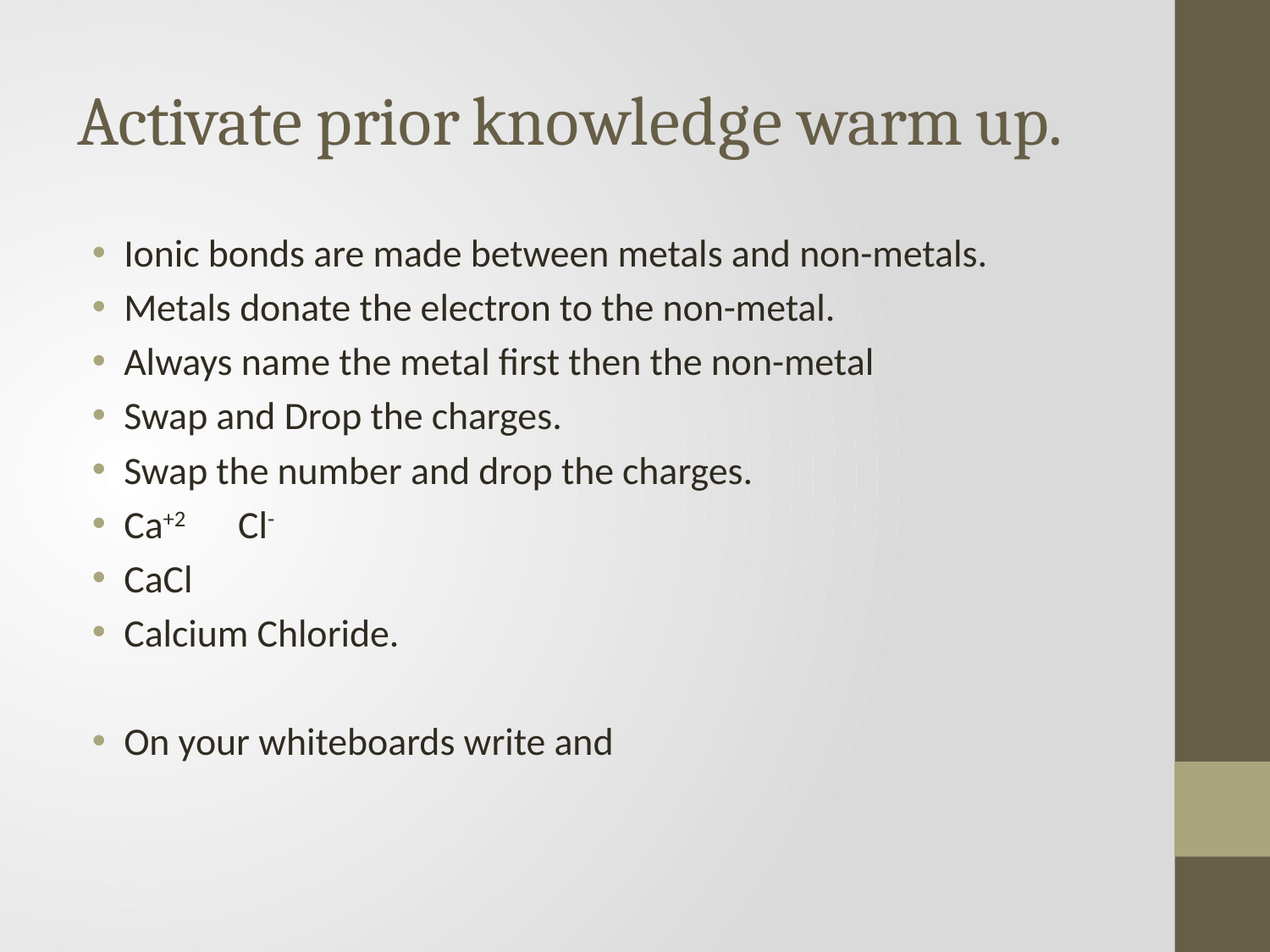

# Activate prior knowledge warm up.
Ionic bonds are made between metals and non-metals.
Metals donate the electron to the non-metal.
Always name the metal first then the non-metal
Swap and Drop the charges.
Swap the number and drop the charges.
Ca+2      Cl-
CaCl
Calcium Chloride.

On your whiteboards write and